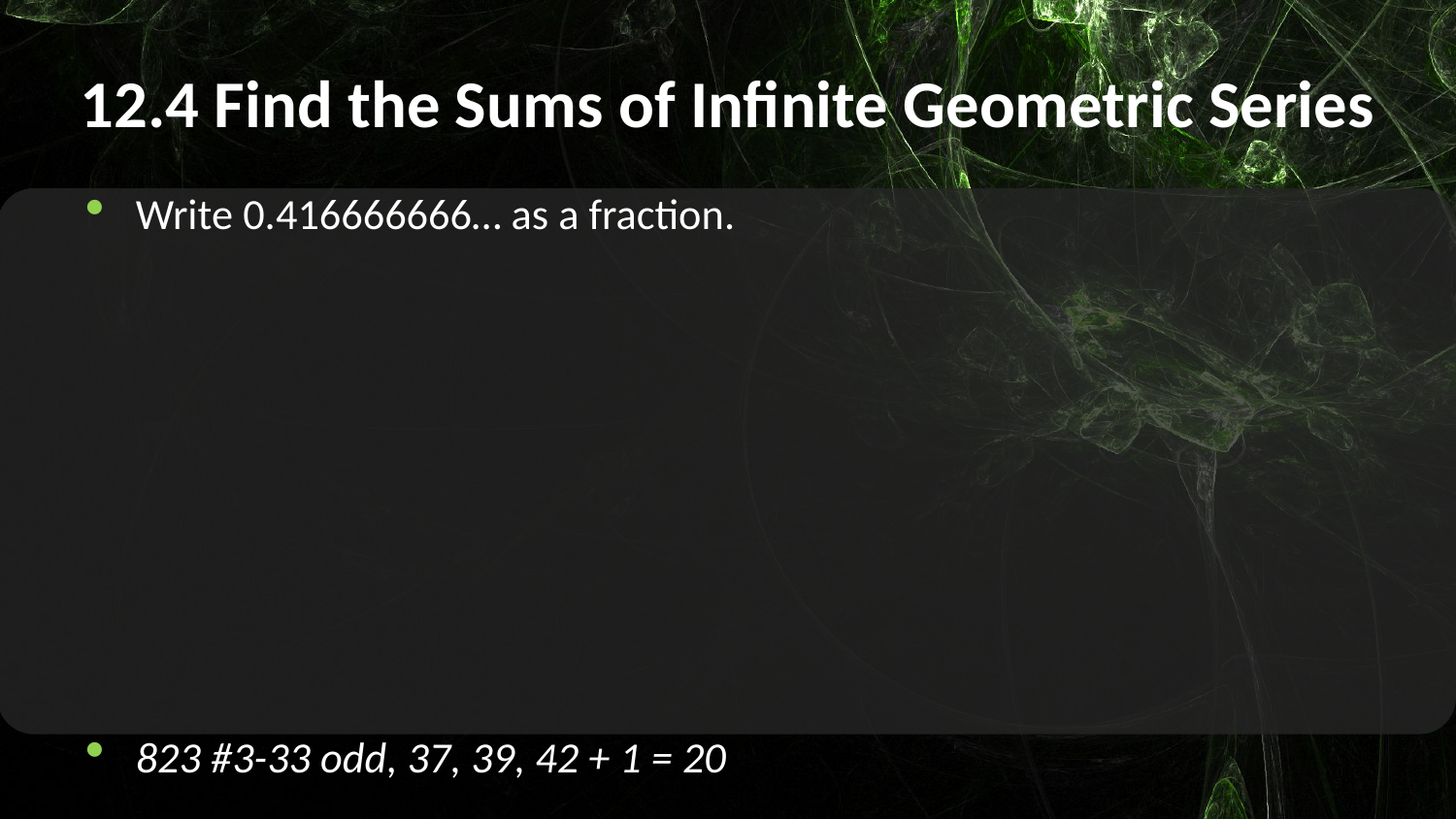

# 12.4 Find the Sums of Infinite Geometric Series
Write 0.416666666… as a fraction.

823 #3-33 odd, 37, 39, 42 + 1 = 20